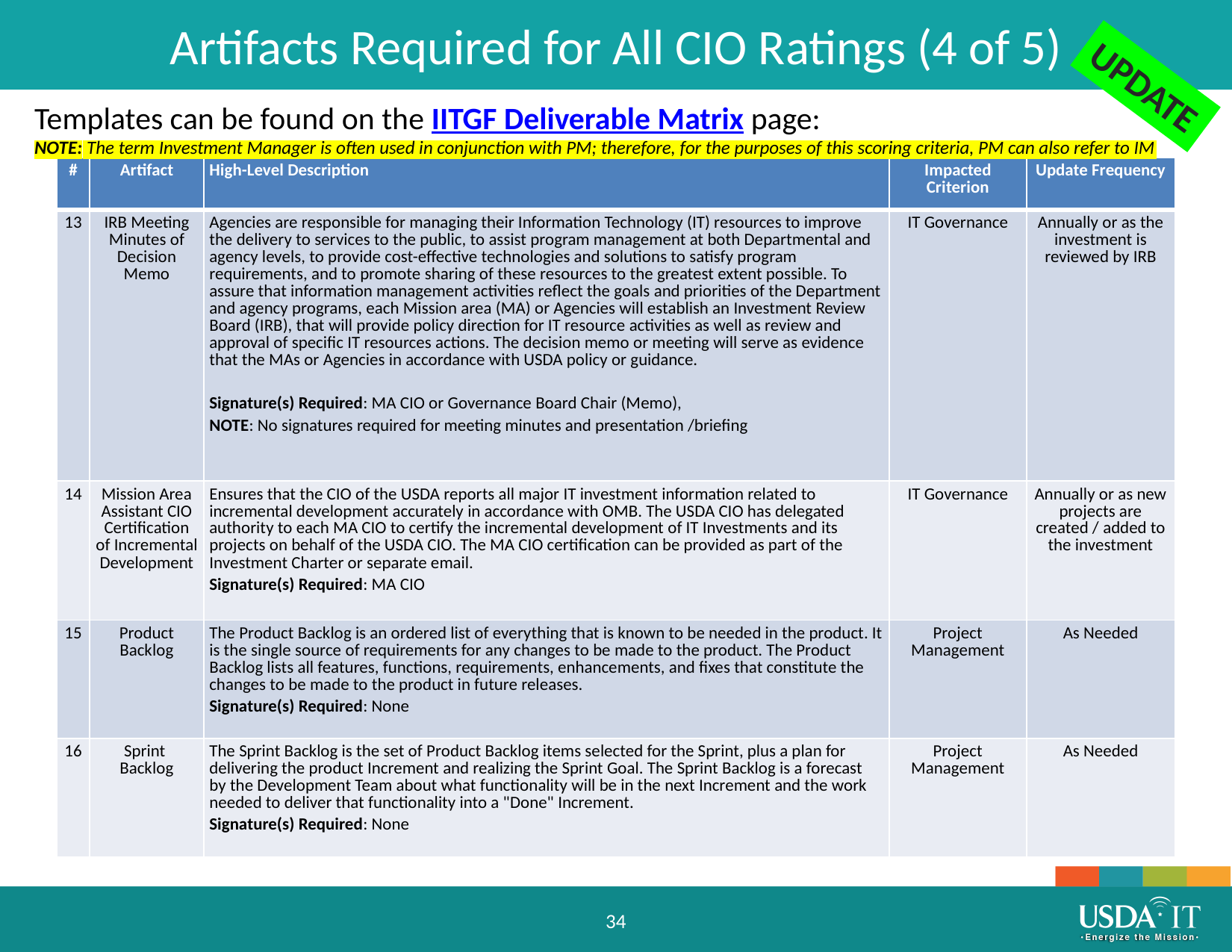

Artifacts Required for All CIO Ratings (4 of 5)
UPDATE
Templates can be found on the IITGF Deliverable Matrix page:
NOTE: The term Investment Manager is often used in conjunction with PM; therefore, for the purposes of this scoring criteria, PM can also refer to IM
| # | Artifact | High-Level Description | Impacted Criterion | Update Frequency |
| --- | --- | --- | --- | --- |
| 13 | IRB Meeting Minutes of Decision Memo | Agencies are responsible for managing their Information Technology (IT) resources to improve the delivery to services to the public, to assist program management at both Departmental and agency levels, to provide cost-effective technologies and solutions to satisfy program requirements, and to promote sharing of these resources to the greatest extent possible. To assure that information management activities reflect the goals and priorities of the Department and agency programs, each Mission area (MA) or Agencies will establish an Investment Review Board (IRB), that will provide policy direction for IT resource activities as well as review and approval of specific IT resources actions. The decision memo or meeting will serve as evidence that the MAs or Agencies in accordance with USDA policy or guidance. Signature(s) Required: MA CIO or Governance Board Chair (Memo), NOTE: No signatures required for meeting minutes and presentation /briefing | IT Governance | Annually or as the investment is reviewed by IRB |
| 14 | Mission Area Assistant CIO Certification of Incremental Development | Ensures that the CIO of the USDA reports all major IT investment information related to incremental development accurately in accordance with OMB. The USDA CIO has delegated authority to each MA CIO to certify the incremental development of IT Investments and its projects on behalf of the USDA CIO. The MA CIO certification can be provided as part of the Investment Charter or separate email. Signature(s) Required: MA CIO | IT Governance | Annually or as new projects are created / added to the investment |
| 15 | Product Backlog | The Product Backlog is an ordered list of everything that is known to be needed in the product. It is the single source of requirements for any changes to be made to the product. The Product Backlog lists all features, functions, requirements, enhancements, and fixes that constitute the changes to be made to the product in future releases. Signature(s) Required: None | Project Management | As Needed |
| 16 | Sprint Backlog | The Sprint Backlog is the set of Product Backlog items selected for the Sprint, plus a plan for delivering the product Increment and realizing the Sprint Goal. The Sprint Backlog is a forecast by the Development Team about what functionality will be in the next Increment and the work needed to deliver that functionality into a "Done" Increment. Signature(s) Required: None | Project Management | As Needed |
34